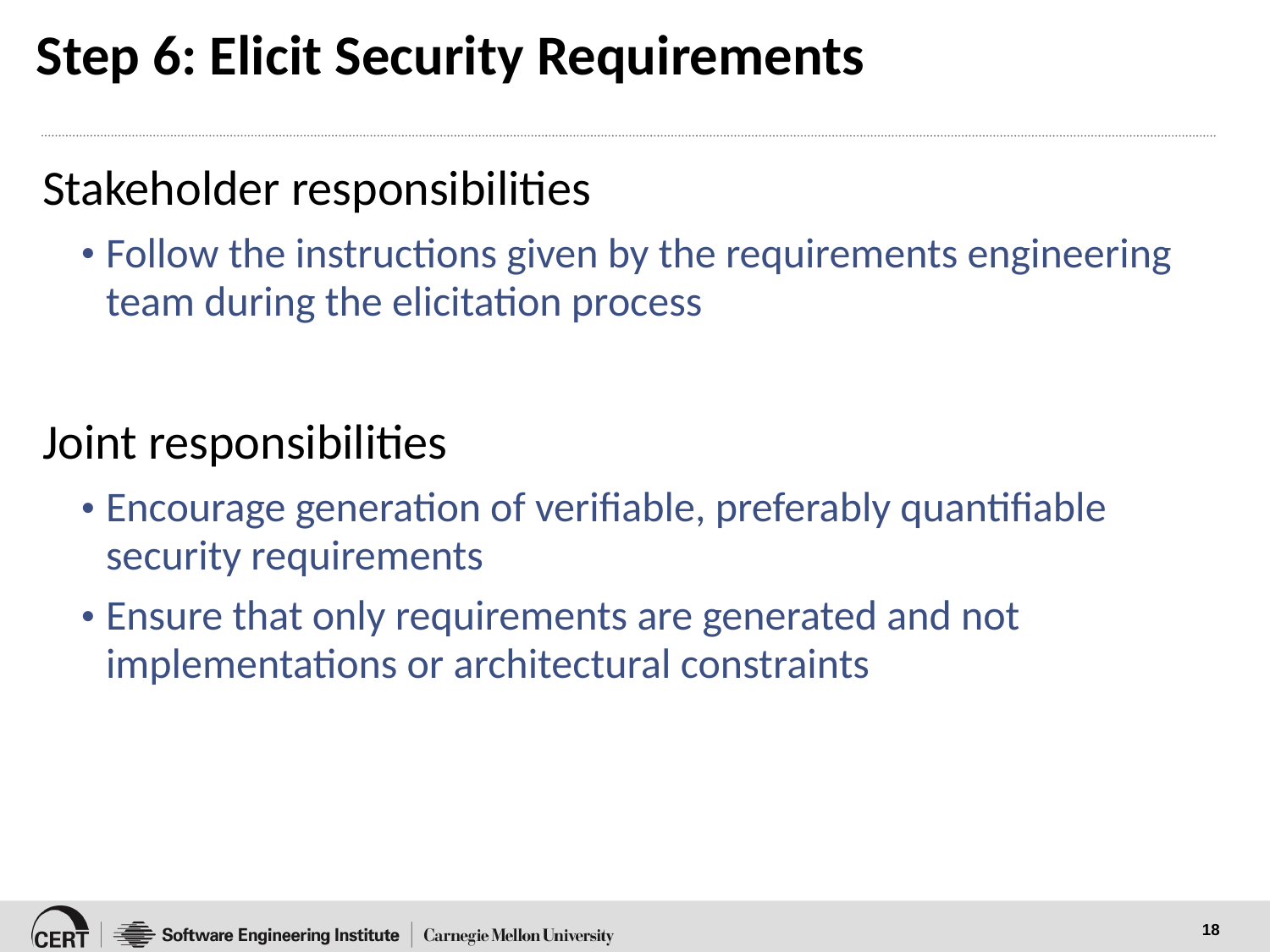

# Step 6: Elicit Security Requirements
Stakeholder responsibilities
Follow the instructions given by the requirements engineering team during the elicitation process

Joint responsibilities
Encourage generation of verifiable, preferably quantifiable security requirements
Ensure that only requirements are generated and not implementations or architectural constraints